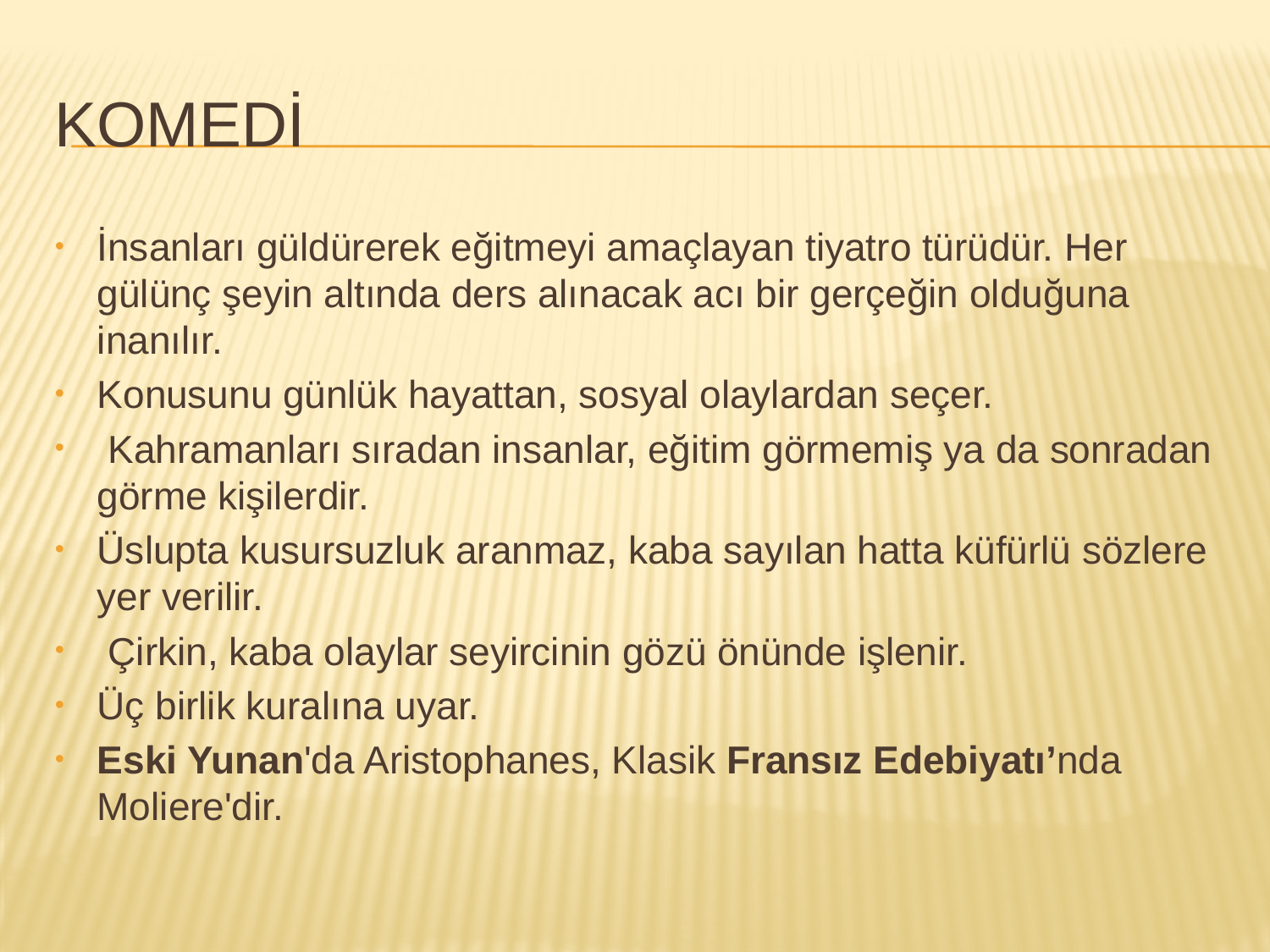

# KOMEDİ
İnsanları güldürerek eğitmeyi amaçlayan tiyatro türüdür. Her gülünç şeyin altında ders alınacak acı bir gerçeğin olduğuna inanılır.
Konusunu günlük hayattan, sosyal olaylardan seçer.
 Kahramanları sıradan insanlar, eğitim görmemiş ya da sonradan görme kişilerdir.
Üslupta kusursuzluk aranmaz, kaba sayılan hatta küfürlü sözlere yer verilir.
 Çirkin, kaba olaylar seyircinin gözü önünde işlenir.
Üç birlik kuralına uyar.
Eski Yunan'da Aristophanes, Klasik Fransız Edebiyatı’nda Moliere'dir.